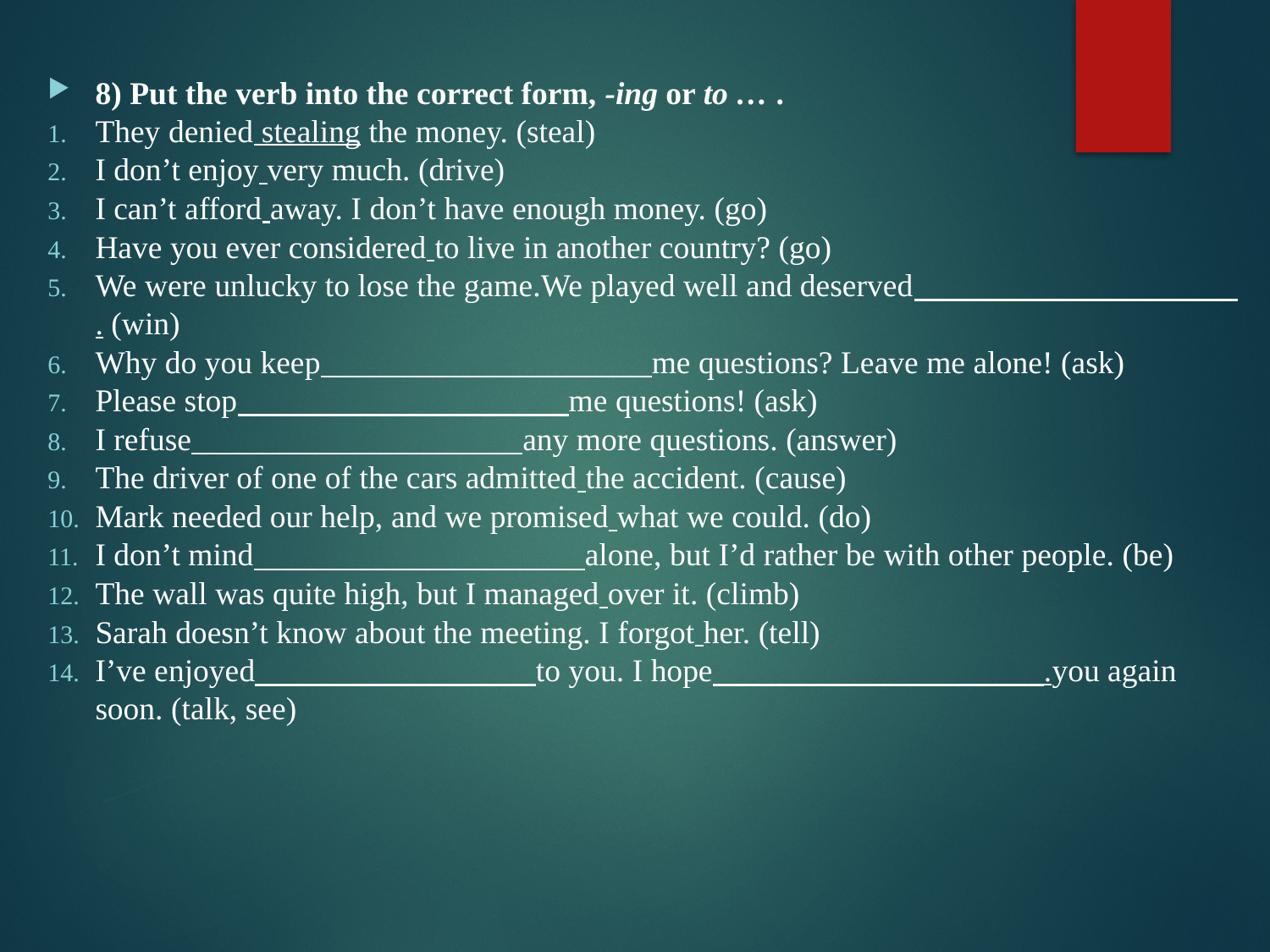

8) Put the verb into the correct form, -ing or to … .
They denied stealing the money. (steal)
I don’t enjoy very much. (drive)
I can’t afford away. I don’t have enough money. (go)
Have you ever considered to live in another country? (go)
We were unlucky to lose the game.We played well and deserved                                              . (win)
Why do you keep                                              me questions? Leave me alone! (ask)
Please stop                                              me questions! (ask)
I refuse                                              any more questions. (answer)
The driver of one of the cars admitted the accident. (cause)
Mark needed our help, and we promised what we could. (do)
I don’t mind                                              alone, but I’d rather be with other people. (be)
The wall was quite high, but I managed over it. (climb)
Sarah doesn’t know about the meeting. I forgot her. (tell)
I’ve enjoyed                                       to you. I hope                                              .you again soon. (talk, see)